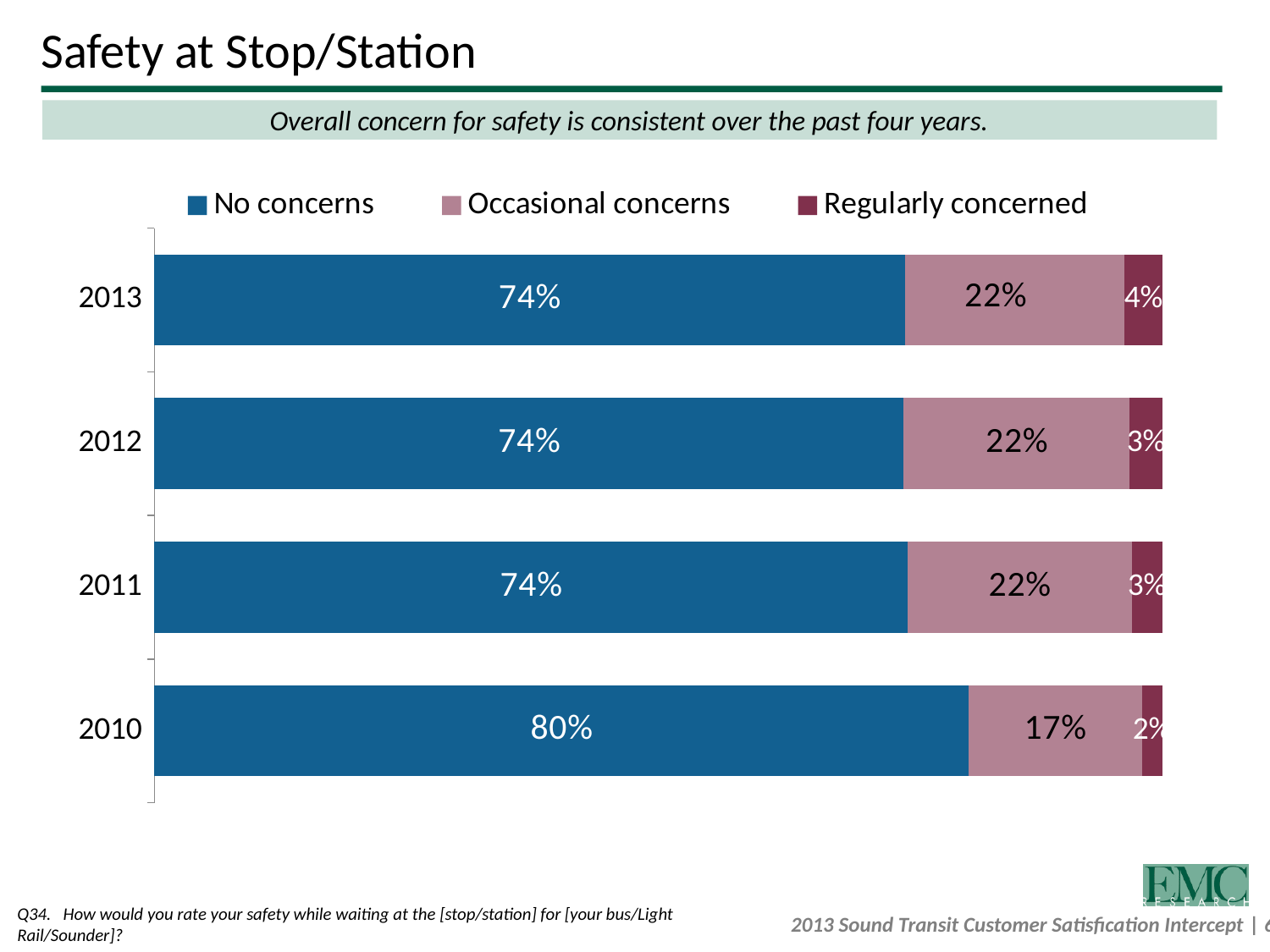

# Safety at Stop/Station
Overall concern for safety is consistent over the past four years.

### Chart

| Category | No concerns | Occasional concerns | Regularly concerned |
|---|---|---|---|
| 2013 | 0.738129863236533 | 0.2160767282366914 | 0.03676945779436918 |
| 2012 | 0.7380478251759603 | 0.22244206754679371 | 0.031994652946136286 |
| 2011 | 0.74 | 0.22 | 0.03 |
| 2010 | 0.8 | 0.17 | 0.02 |
Q34.   How would you rate your safety while waiting at the [stop/station] for [your bus/Light Rail/Sounder]?